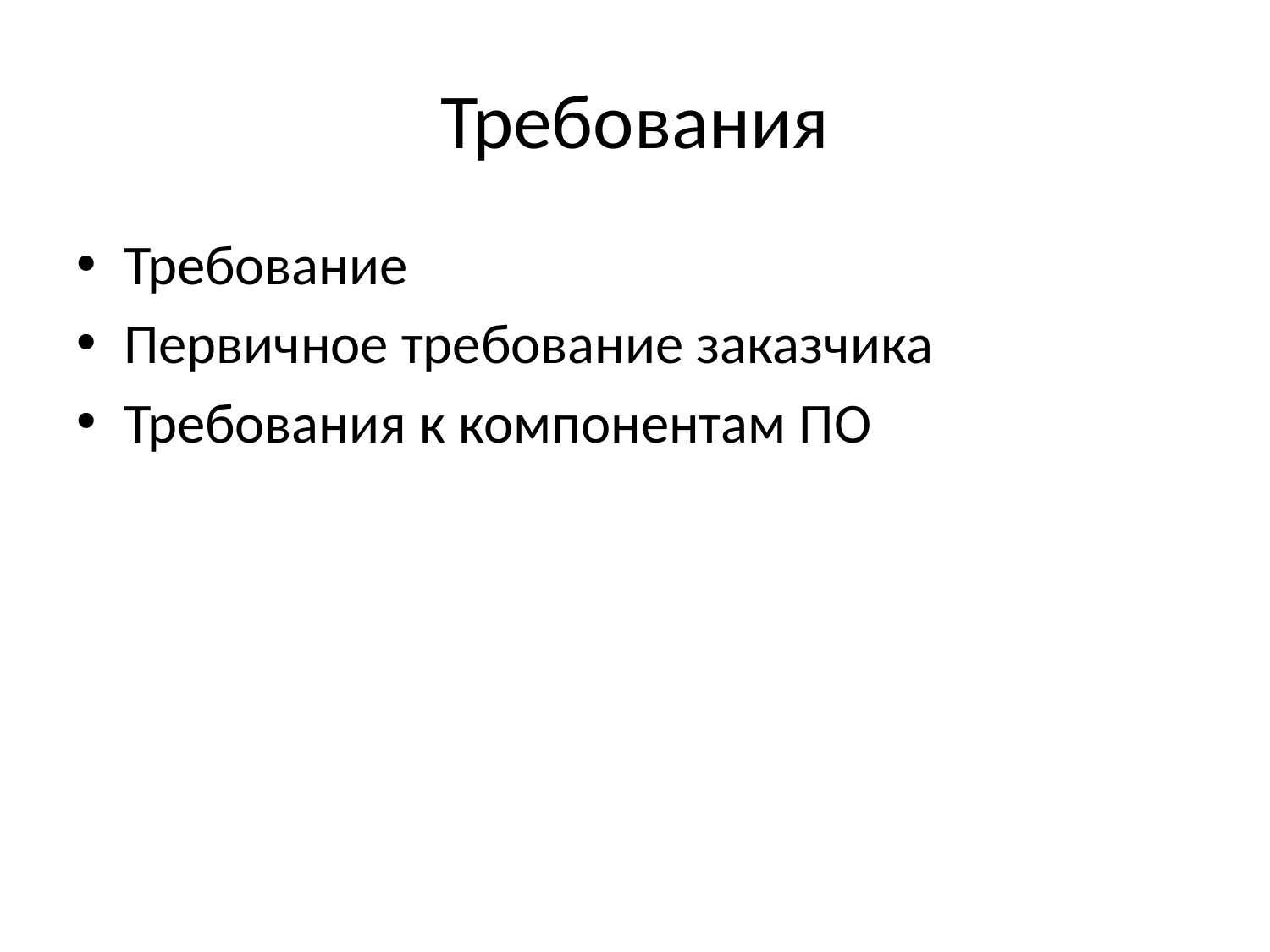

# Требования
Требование
Первичное требование заказчика
Требования к компонентам ПО